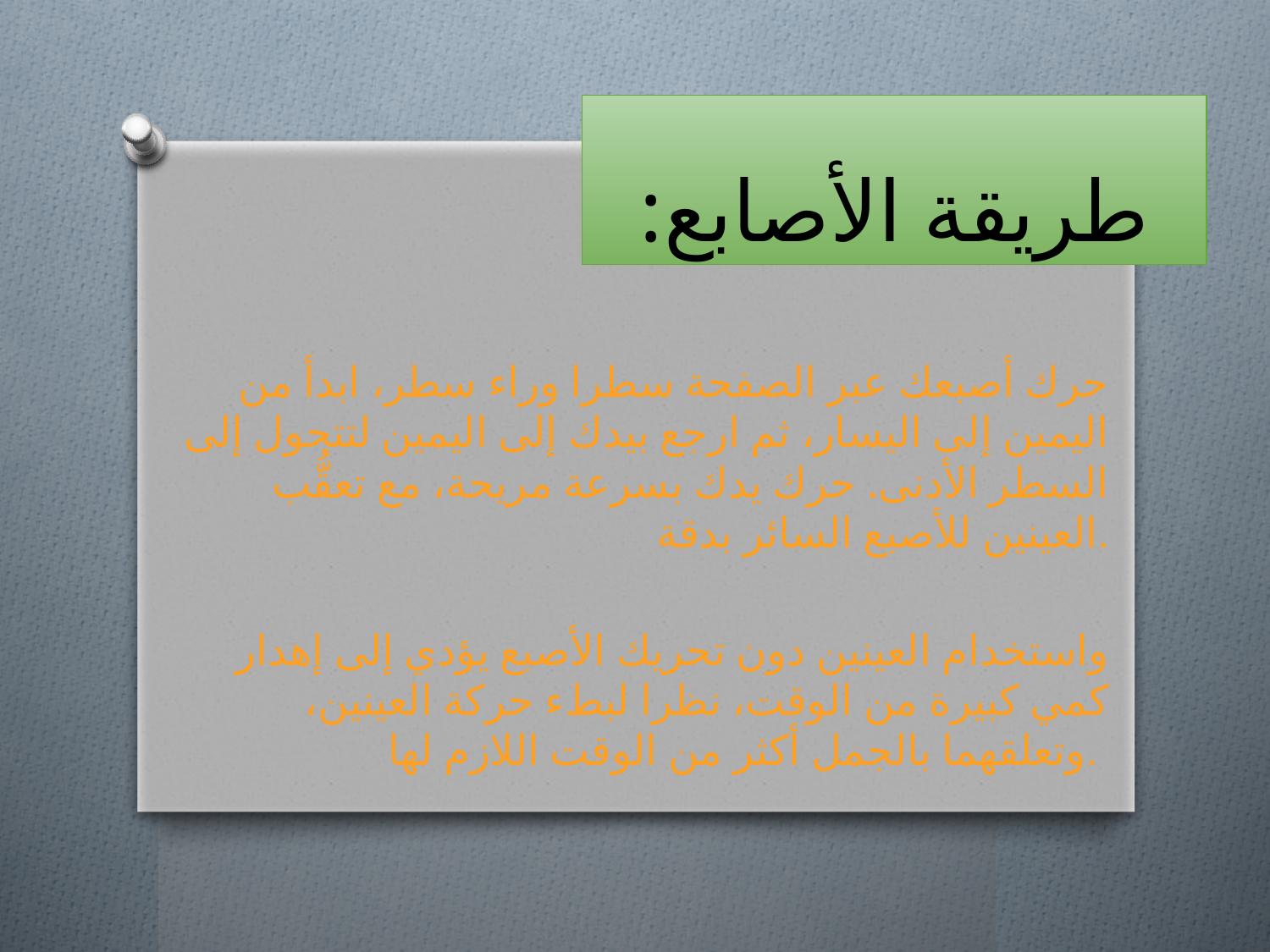

# طريقة الأصابع:
حرك أصبعك عبر الصفحة سطرا وراء سطر، ابدأ من اليمين إلى اليسار، ثم ارجع بيدك إلى اليمين لتتحول إلى السطر الأدنى. حرك يدك بسرعة مريحة، مع تعقُّب العينين للأصبع السائر بدقة.

 واستخدام العينين دون تحريك الأصبع يؤدي إلى إهدار كمي كبيرة من الوقت، نظرا لبطء حركة العينين، وتعلقهما بالجمل أكثر من الوقت اللازم لها.